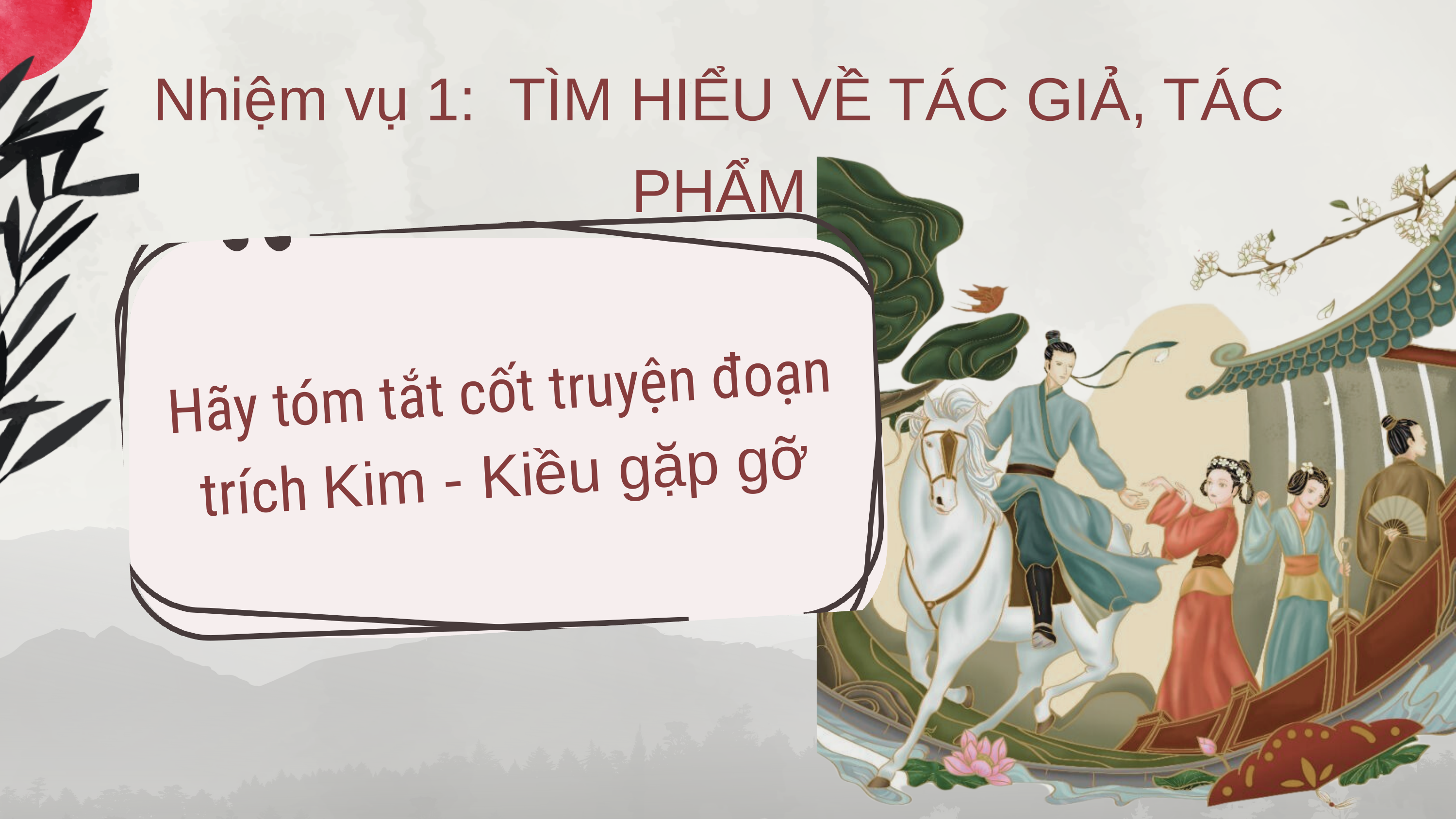

Nhiệm vụ 1:  TÌM HIỂU VỀ TÁC GIẢ, TÁC PHẨM

Hãy tóm tắt cốt truyện đoạn trích Kim - Kiều gặp gỡ